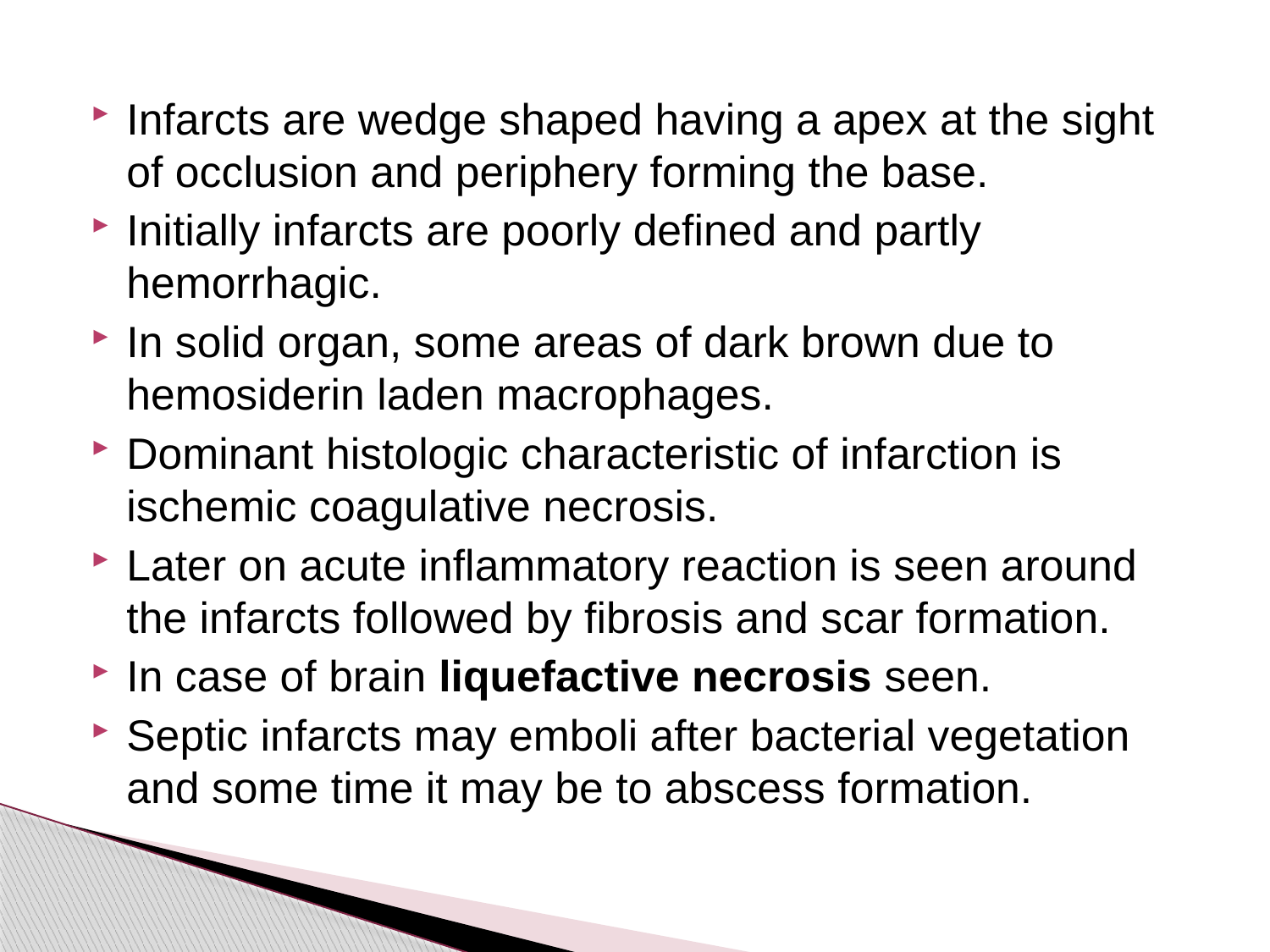

Infarcts are wedge shaped having a apex at the sight of occlusion and periphery forming the base.
Initially infarcts are poorly defined and partly hemorrhagic.
In solid organ, some areas of dark brown due to hemosiderin laden macrophages.
Dominant histologic characteristic of infarction is ischemic coagulative necrosis.
Later on acute inflammatory reaction is seen around the infarcts followed by fibrosis and scar formation.
In case of brain liquefactive necrosis seen.
Septic infarcts may emboli after bacterial vegetation and some time it may be to abscess formation.